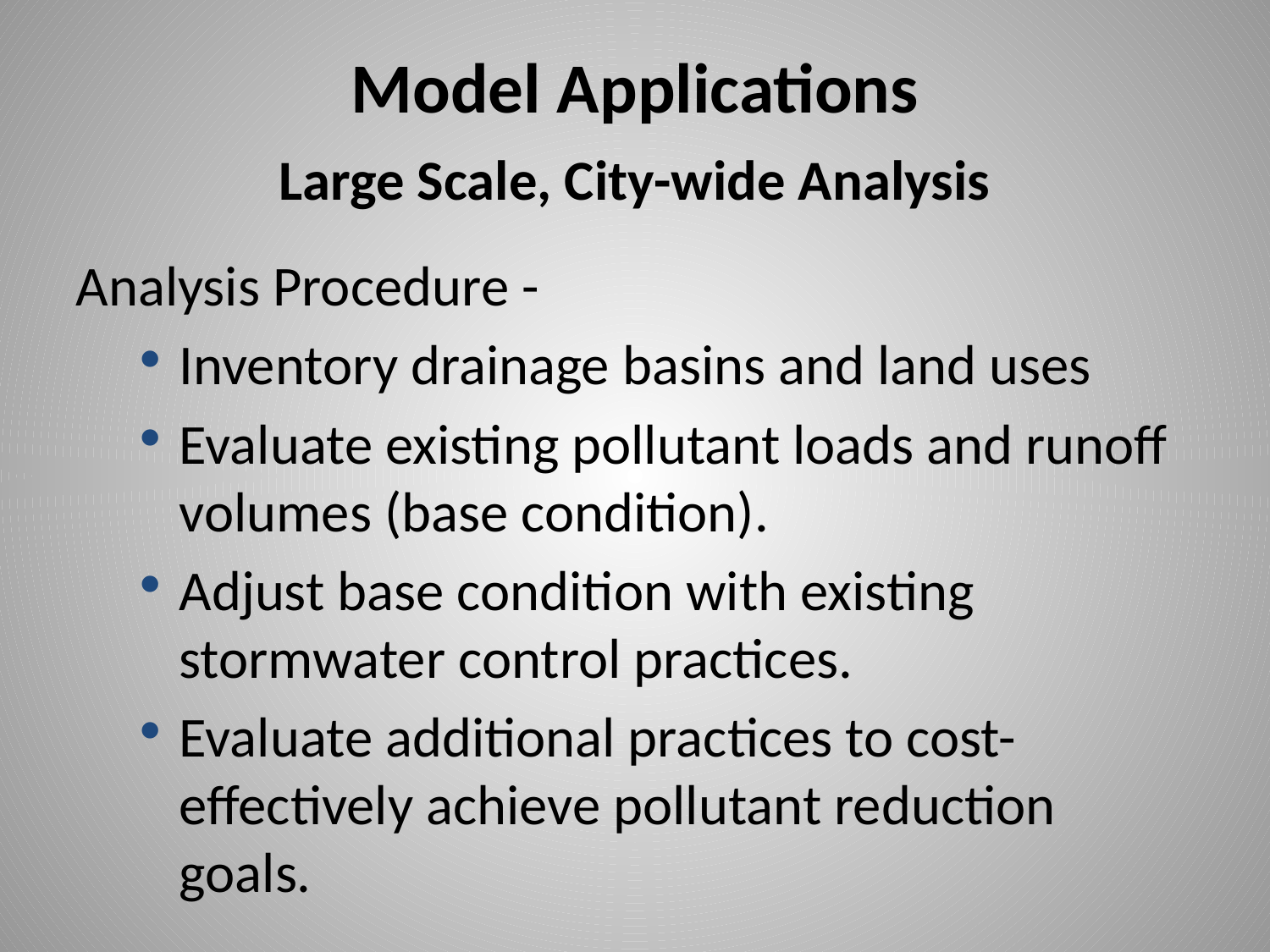

Model Applications
Large Scale, City-wide Analysis
Analysis Procedure -
Inventory drainage basins and land uses
Evaluate existing pollutant loads and runoff volumes (base condition).
Adjust base condition with existing stormwater control practices.
Evaluate additional practices to cost-effectively achieve pollutant reduction goals.